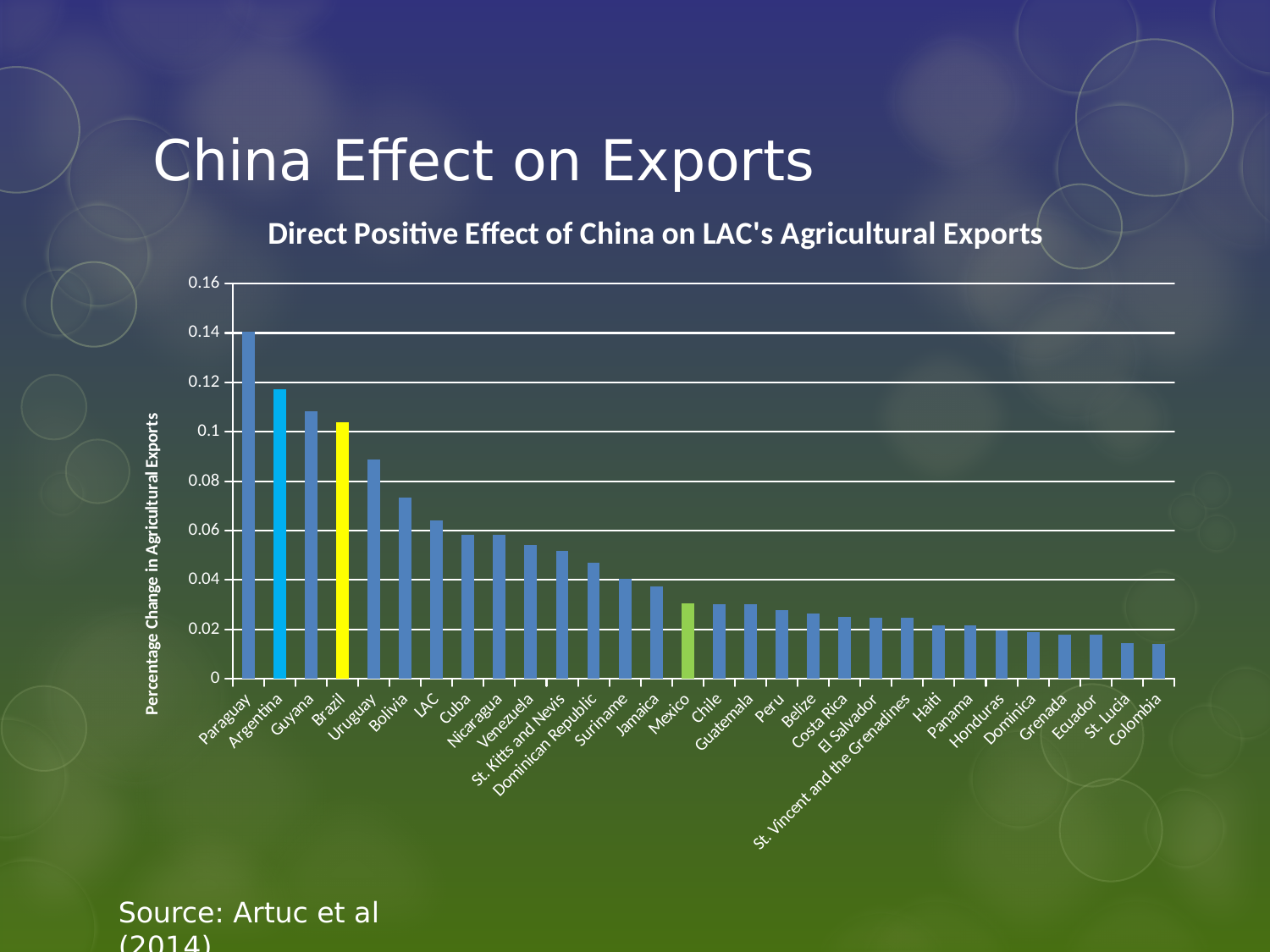

# China Effect on Exports

### Chart: Direct Positive Effect of China on LAC's Agricultural Exports

| Category | Direct Effect |
|---|---|
| Paraguay | 0.1403644 |
| Argentina | 0.1172639 |
| Guyana | 0.1084012 |
| Brazil | 0.1038247 |
| Uruguay | 0.0886124 |
| Bolivia | 0.0732662 |
| LAC | 0.0640811 |
| Cuba | 0.0582144 |
| Nicaragua | 0.0582113 |
| Venezuela | 0.0542577 |
| St. Kitts and Nevis | 0.0518371 |
| Dominican Republic | 0.0470455 |
| Suriname | 0.0403095 |
| Jamaica | 0.0374355 |
| Mexico | 0.0306099 |
| Chile | 0.0301669 |
| Guatemala | 0.0300586 |
| Peru | 0.0275988 |
| Belize | 0.0262345 |
| Costa Rica | 0.0249028 |
| El Salvador | 0.0247004 |
| St. Vincent and the Grenadines | 0.0245262 |
| Haiti | 0.0214819 |
| Panama | 0.0214468 |
| Honduras | 0.0196539 |
| Dominica | 0.0189899 |
| Grenada | 0.017728 |
| Ecuador | 0.0177053 |
| St. Lucia | 0.0142097 |
| Colombia | 0.0141285 |
Source: Artuc et al (2014)